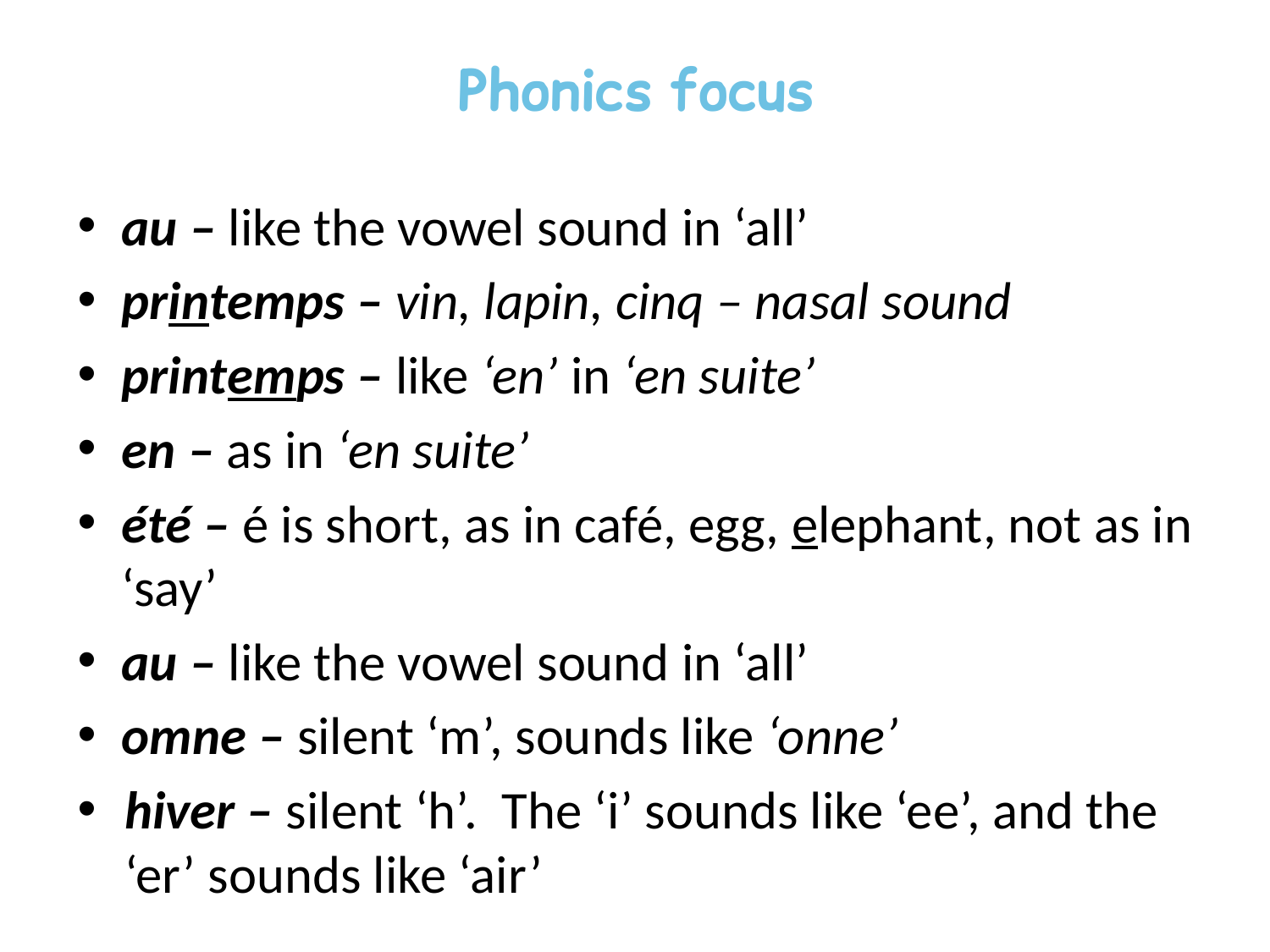

# Phonics focus
au – like the vowel sound in ‘all’
printemps – vin, lapin, cinq – nasal sound
printemps – like ‘en’ in ‘en suite’
en – as in ‘en suite’
été – é is short, as in café, egg, elephant, not as in ‘say’
au – like the vowel sound in ‘all’
omne – silent ‘m’, sounds like ‘onne’
hiver – silent ‘h’.  The ‘i’ sounds like ‘ee’, and the ‘er’ sounds like ‘air’